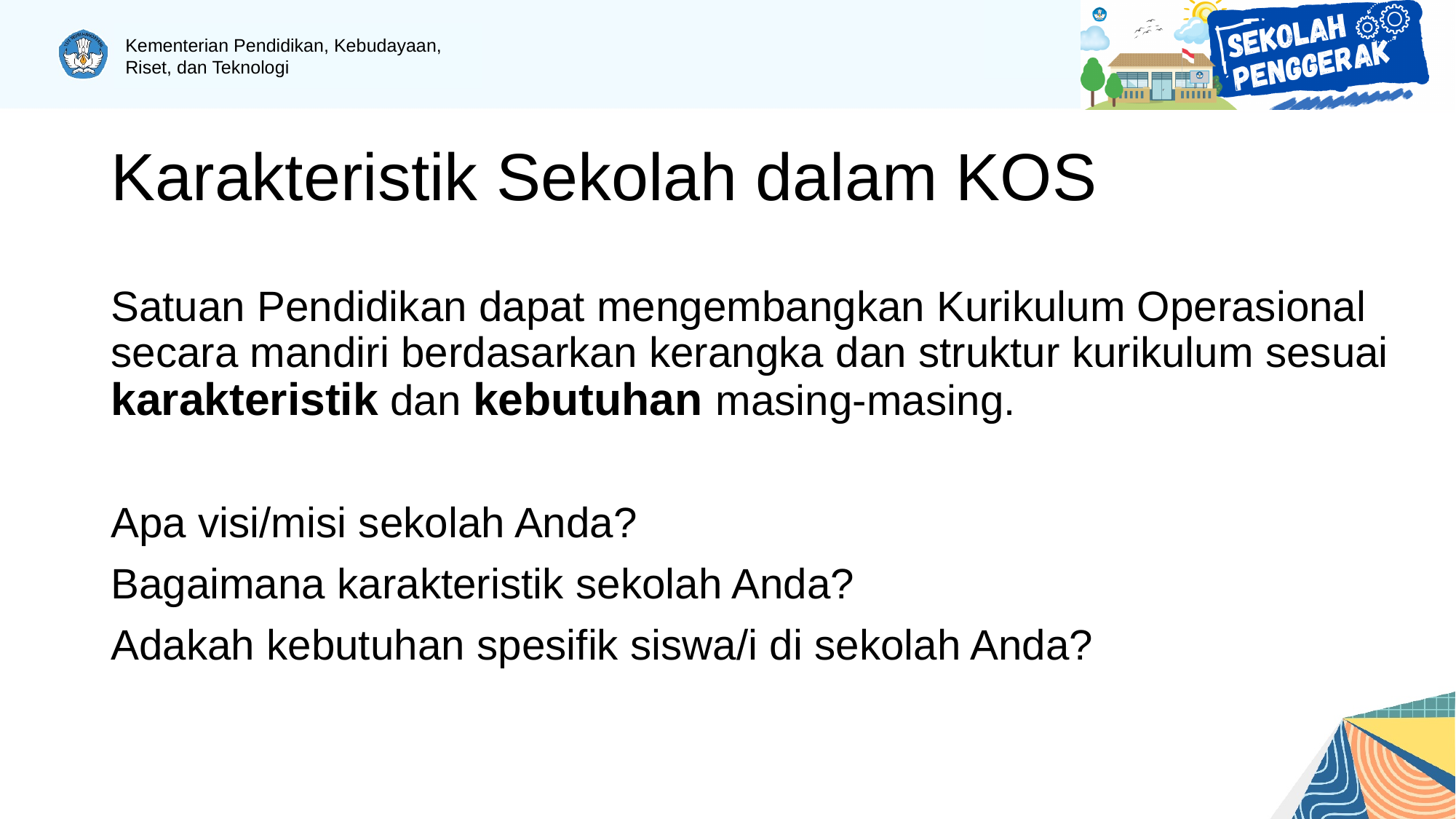

# Karakteristik Sekolah dalam KOS
Satuan Pendidikan dapat mengembangkan Kurikulum Operasional secara mandiri berdasarkan kerangka dan struktur kurikulum sesuai karakteristik dan kebutuhan masing-masing.

Apa visi/misi sekolah Anda?
Bagaimana karakteristik sekolah Anda?
Adakah kebutuhan spesifik siswa/i di sekolah Anda?